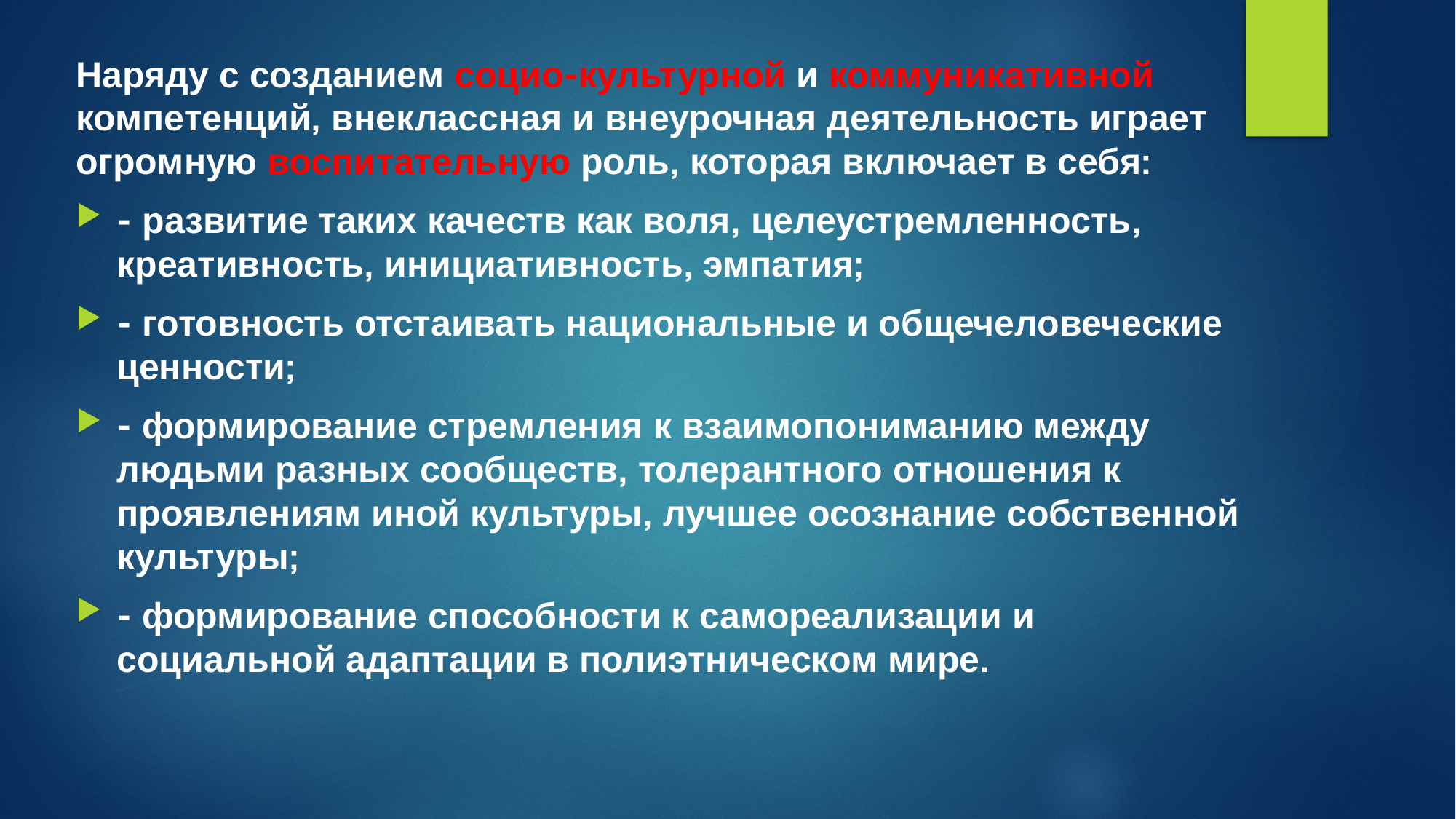

Наряду с созданием социо-культурной и коммуникативной компетенций, внеклассная и внеурочная деятельность играет огромную воспитательную роль, которая включает в себя:
- развитие таких качеств как воля, целеустремленность, креативность, инициативность, эмпатия;
- готовность отстаивать национальные и общечеловеческие ценности;
- формирование стремления к взаимопониманию между людьми разных сообществ, толерантного отношения к проявлениям иной культуры, лучшее осознание собственной культуры;
- формирование способности к самореализации и социальной адаптации в полиэтническом мире.